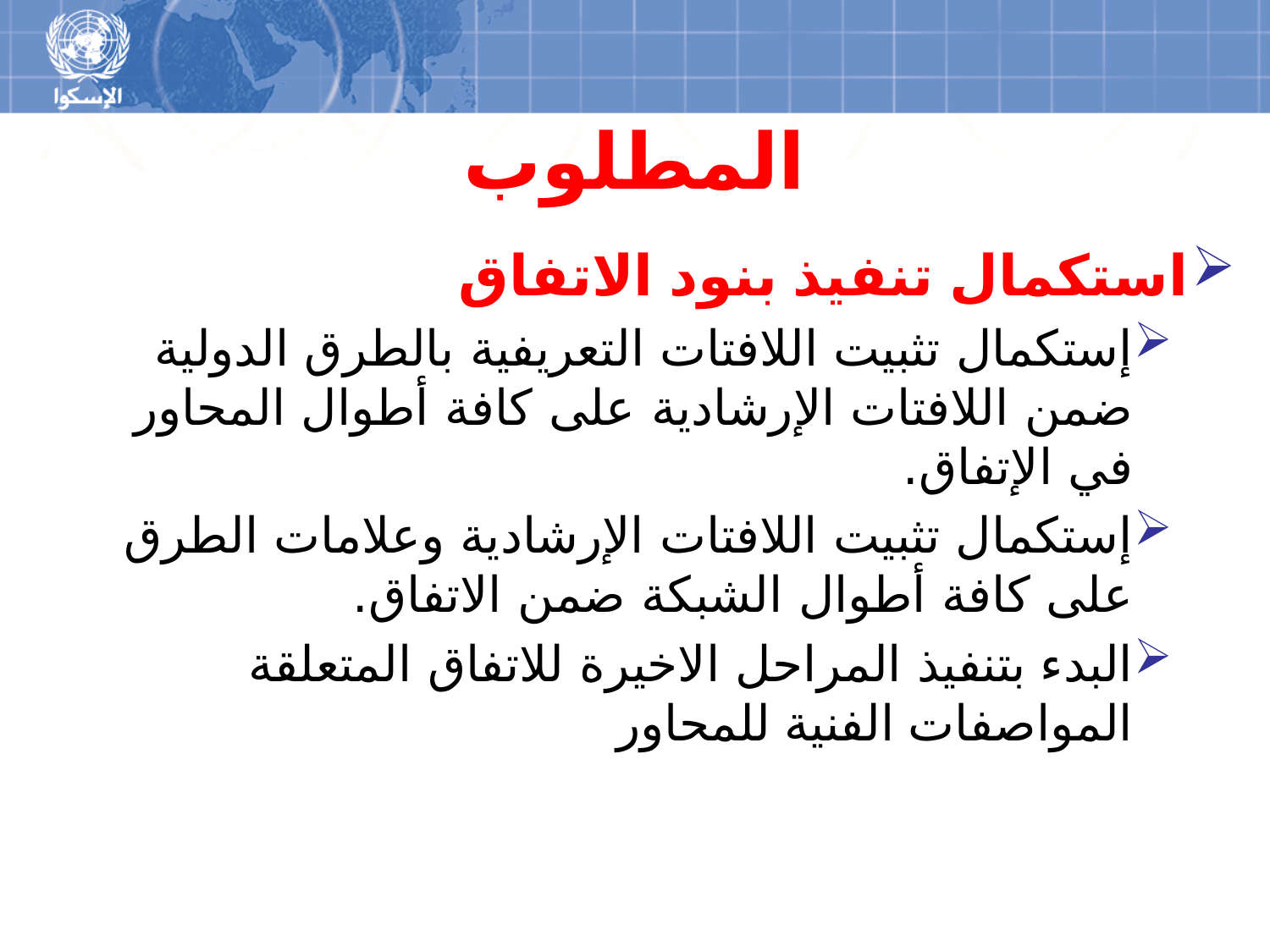

# المطلوب
استكمال تنفيذ بنود الاتفاق
إستكمال تثبيت اللافتات التعريفية بالطرق الدولية ضمن اللافتات الإرشادية على كافة أطوال المحاور في الإتفاق.
إستكمال تثبيت اللافتات الإرشادية وعلامات الطرق على كافة أطوال الشبكة ضمن الاتفاق.
البدء بتنفيذ المراحل الاخيرة للاتفاق المتعلقة المواصفات الفنية للمحاور